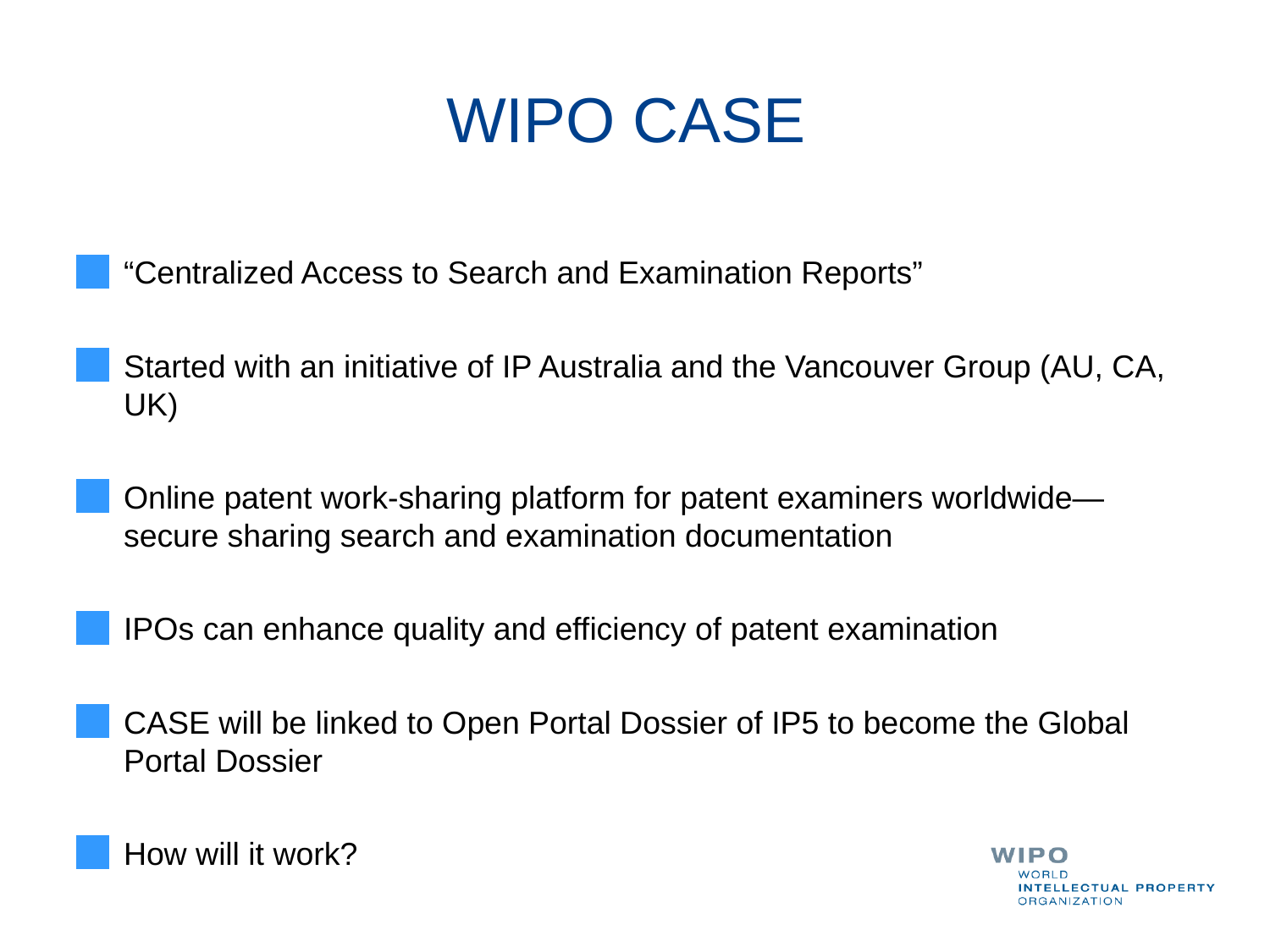

# WIPO CASE
“Centralized Access to Search and Examination Reports”

Started with an initiative of IP Australia and the Vancouver Group (AU, CA, UK)

Online patent work-sharing platform for patent examiners worldwide—secure sharing search and examination documentation

IPOs can enhance quality and efficiency of patent examination

CASE will be linked to Open Portal Dossier of IP5 to become the Global Portal Dossier

How will it work?